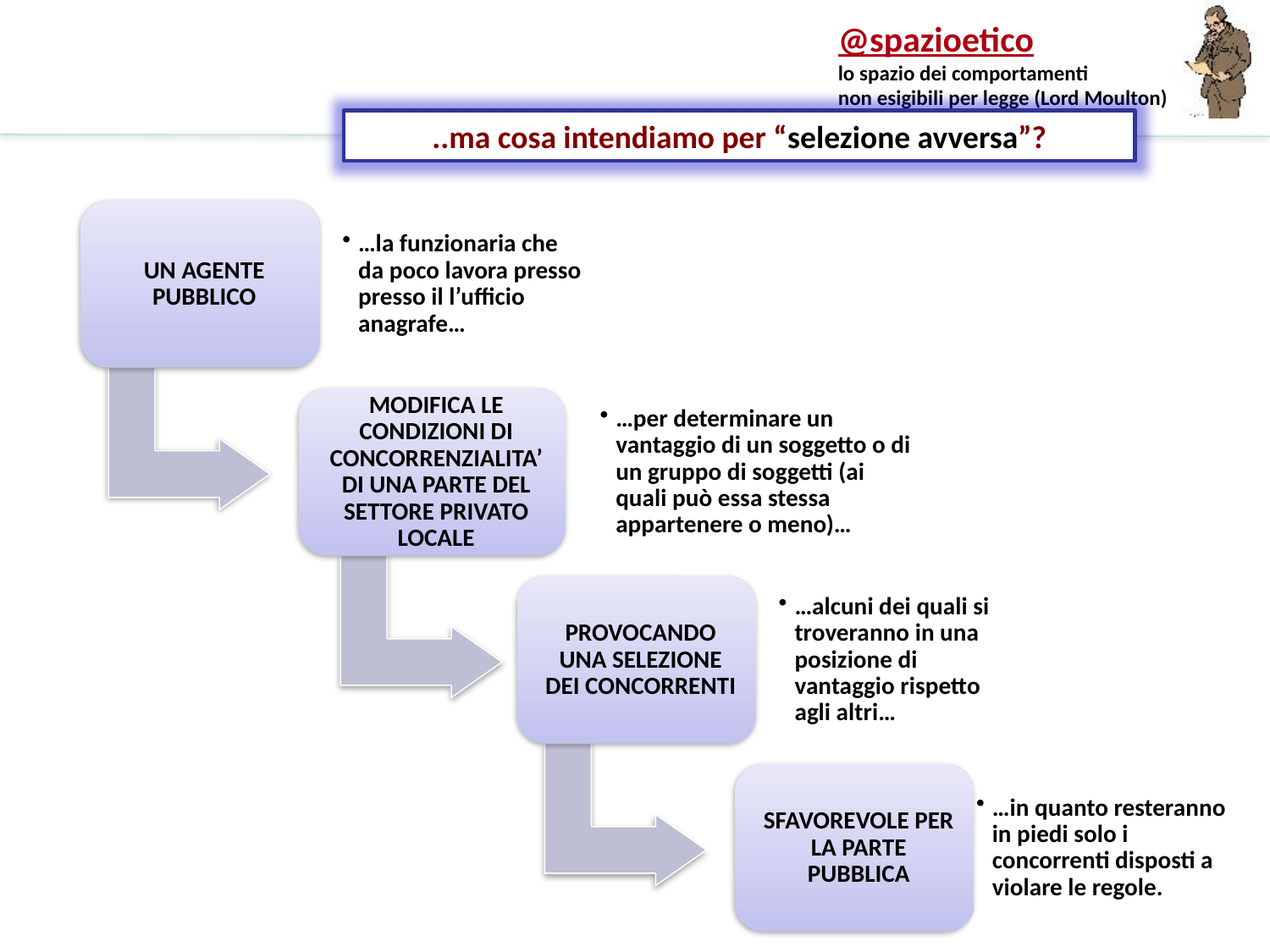

..ma cosa intendiamo per “selezione avversa”?
UN AGENTE PUBBLICO
…la funzionaria che da poco lavora presso presso il l’ufficio anagrafe…
MODIFICA LE CONDIZIONI DI CONCORRENZIALITA’ DI UNA PARTE DEL SETTORE PRIVATO LOCALE
…per determinare un vantaggio di un soggetto o di un gruppo di soggetti (ai quali può essa stessa appartenere o meno)…
PROVOCANDO UNA SELEZIONE DEI CONCORRENTI
…alcuni dei quali si troveranno in una posizione di vantaggio rispetto agli altri…
SFAVOREVOLE PER LA PARTE PUBBLICA
…in quanto resteranno in piedi solo i concorrenti disposti a violare le regole.